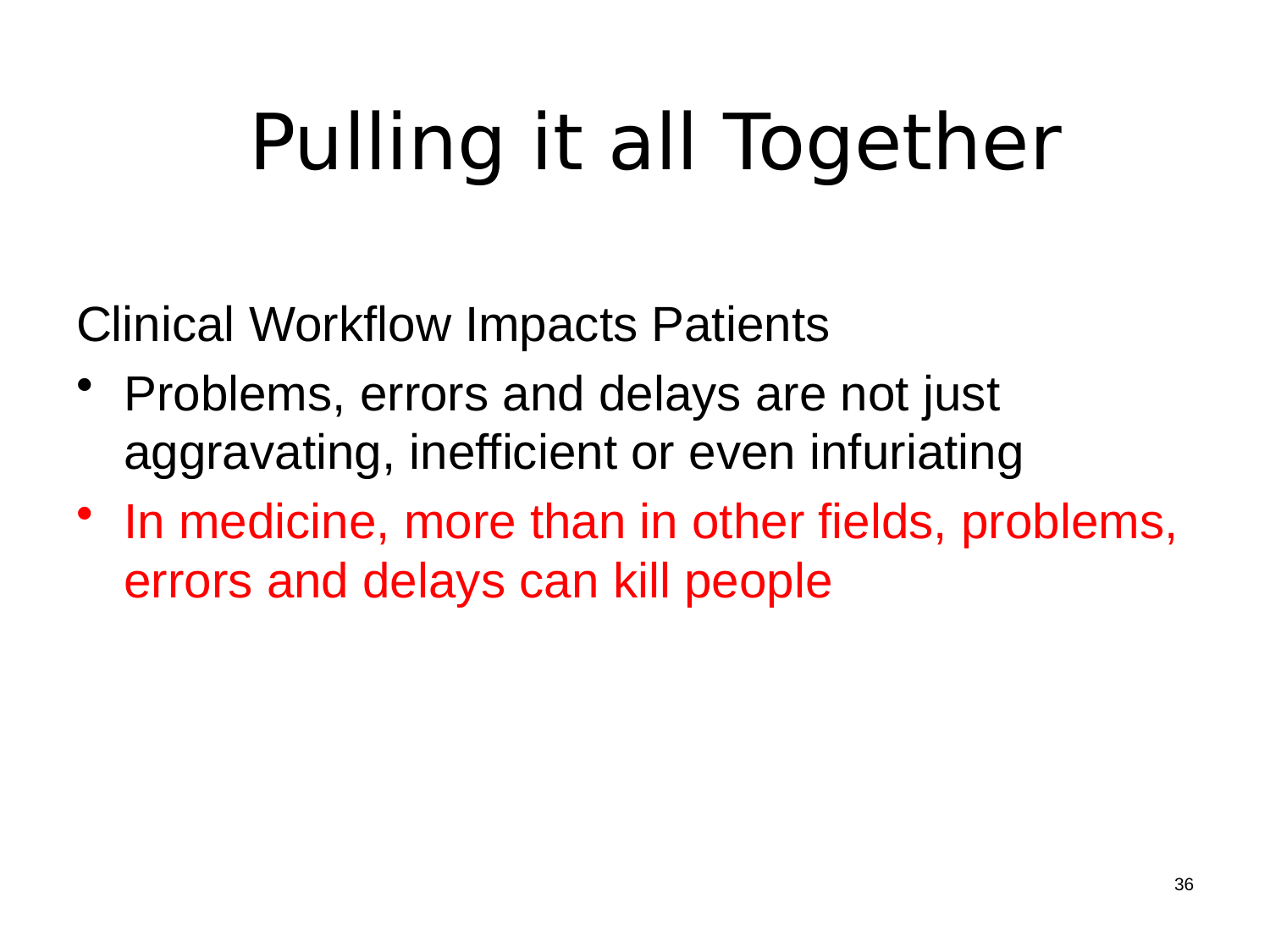

# Pulling it all Together
Clinical Workflow Impacts Patients
Problems, errors and delays are not just aggravating, inefficient or even infuriating
In medicine, more than in other fields, problems, errors and delays can kill people
36